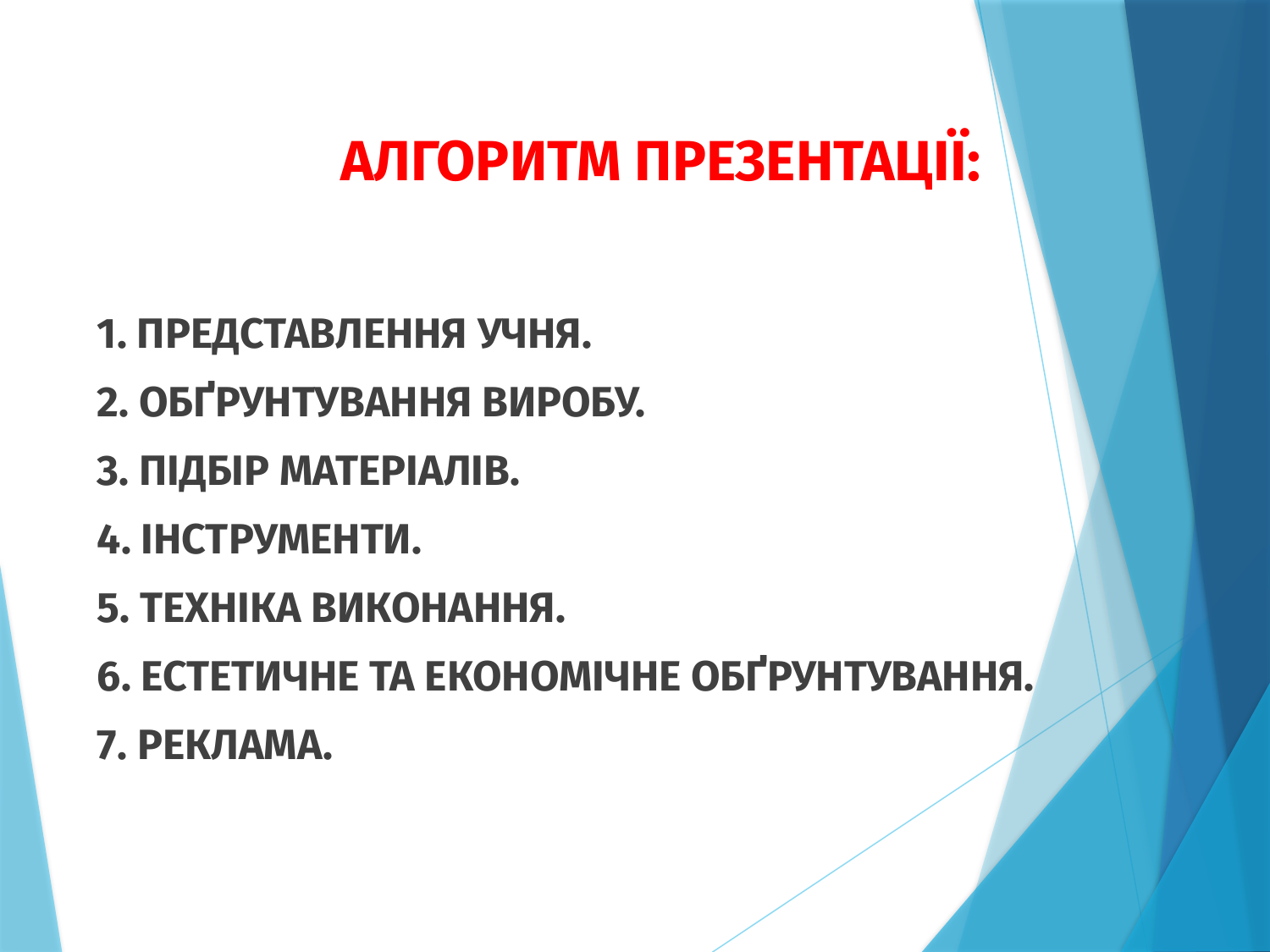

# АЛГОРИТМ ПРЕЗЕНТАЦІЇ:
1. ПРЕДСТАВЛЕННЯ УЧНЯ.
2. ОБҐРУНТУВАННЯ ВИРОБУ.
3. ПІДБІР МАТЕРІАЛІВ.
4. ІНСТРУМЕНТИ.
5. ТЕХНІКА ВИКОНАННЯ.
6. ЕСТЕТИЧНЕ ТА ЕКОНОМІЧНЕ ОБҐРУНТУВАННЯ.
7. РЕКЛАМА.